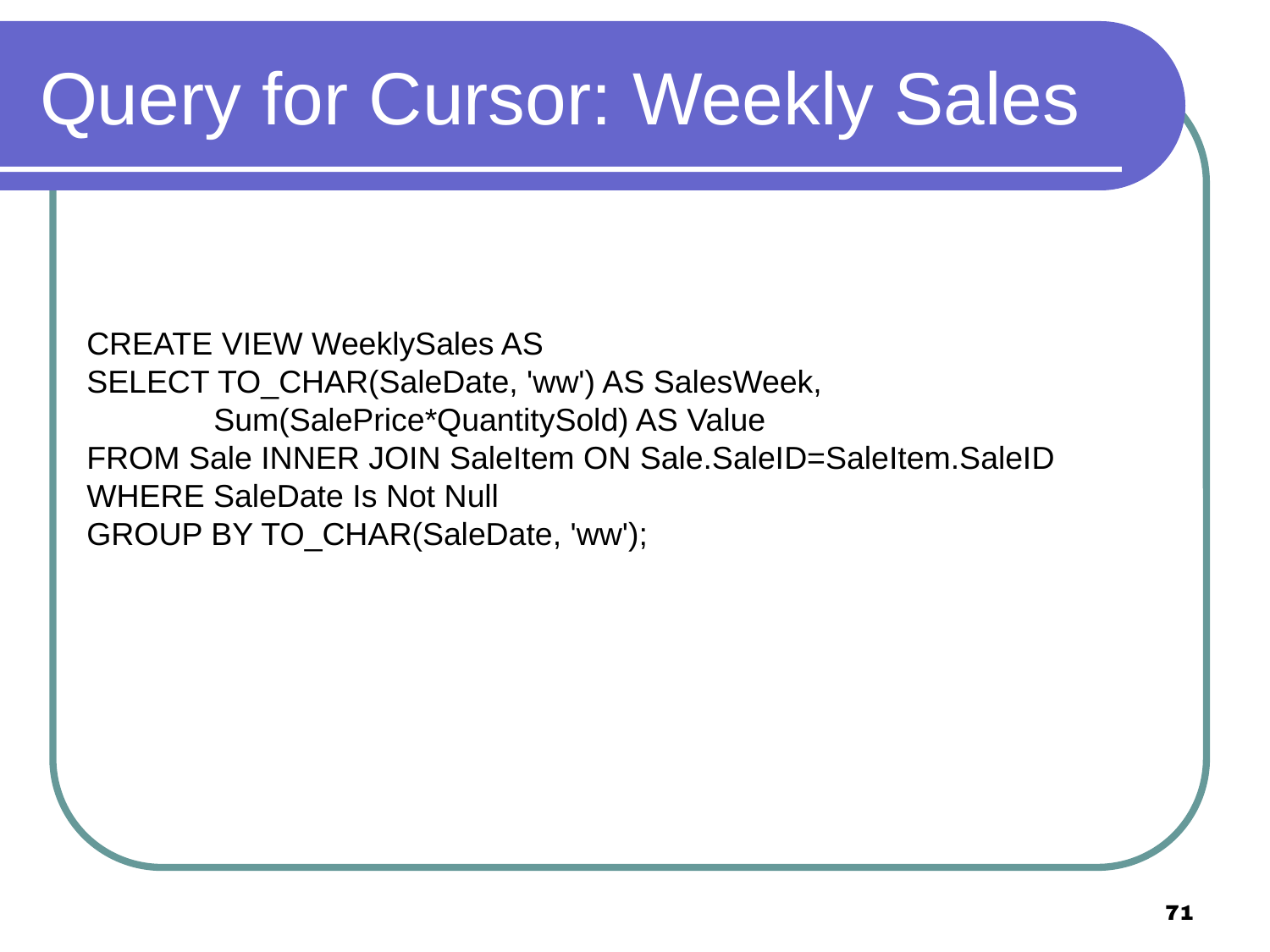

# Query for Cursor: Weekly Sales
CREATE VIEW WeeklySales AS
SELECT TO_CHAR(SaleDate, 'ww') AS SalesWeek,
	Sum(SalePrice*QuantitySold) AS Value
FROM Sale INNER JOIN SaleItem ON Sale.SaleID=SaleItem.SaleID
WHERE SaleDate Is Not Null
GROUP BY TO_CHAR(SaleDate, 'ww');
71